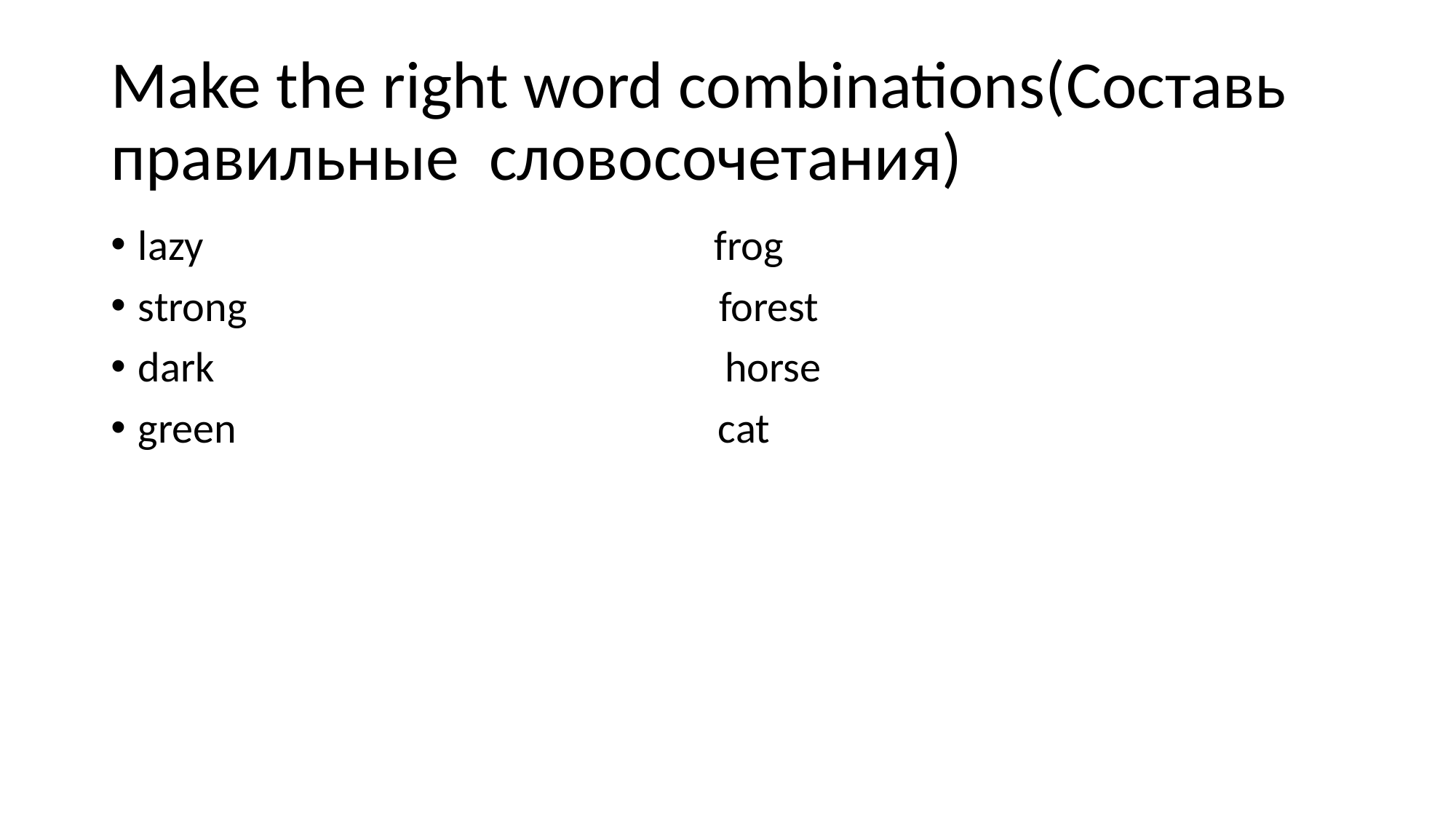

# Make the right word combinations(Составь правильные  словосочетания)
lazy                                                     frog
strong                                                 forest
dark                                                     horse
green                                                  cat